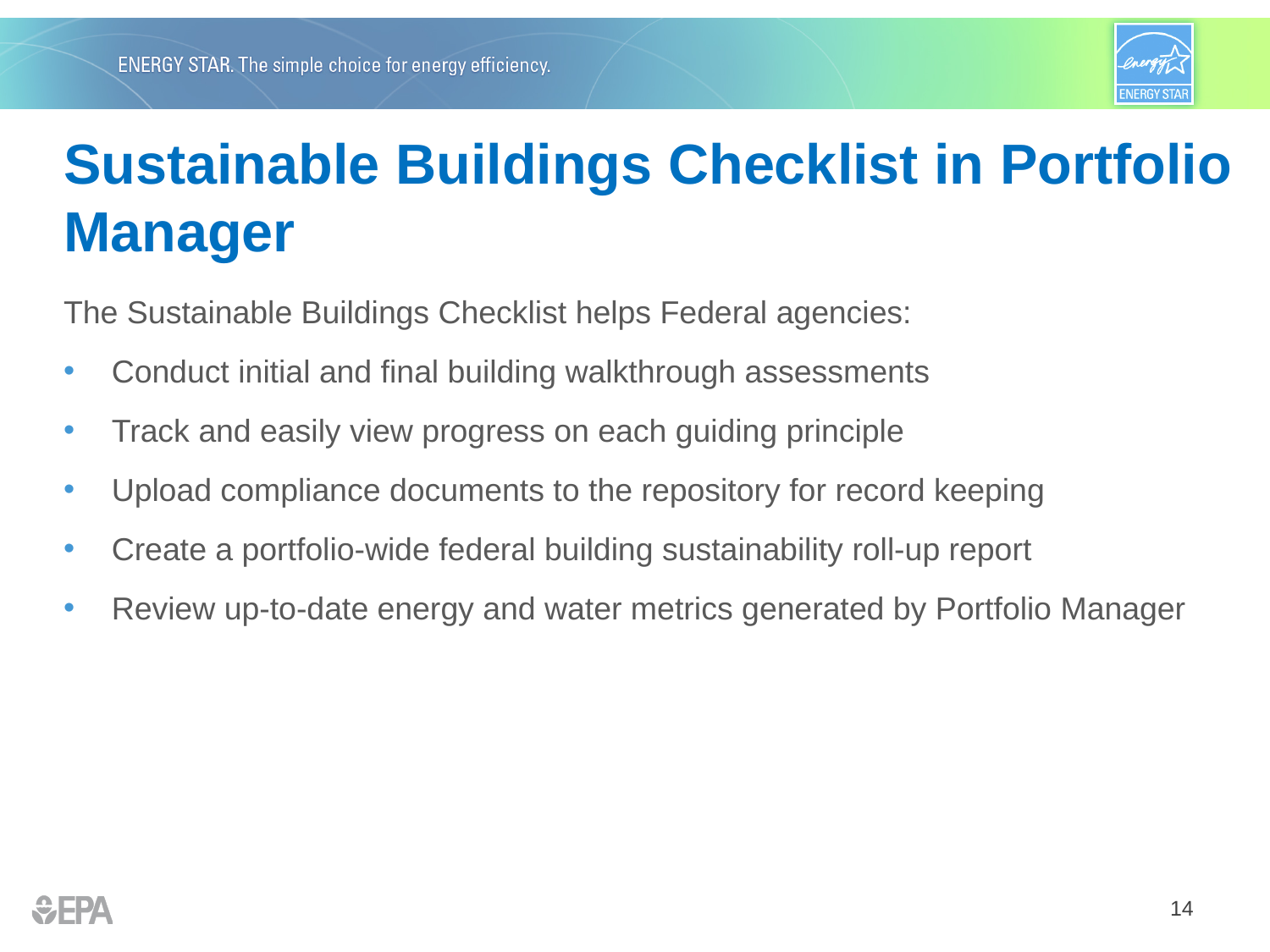

# Sustainable Buildings Checklist in Portfolio Manager
The Sustainable Buildings Checklist helps Federal agencies:
Conduct initial and final building walkthrough assessments
Track and easily view progress on each guiding principle
Upload compliance documents to the repository for record keeping
Create a portfolio-wide federal building sustainability roll-up report
Review up-to-date energy and water metrics generated by Portfolio Manager

14